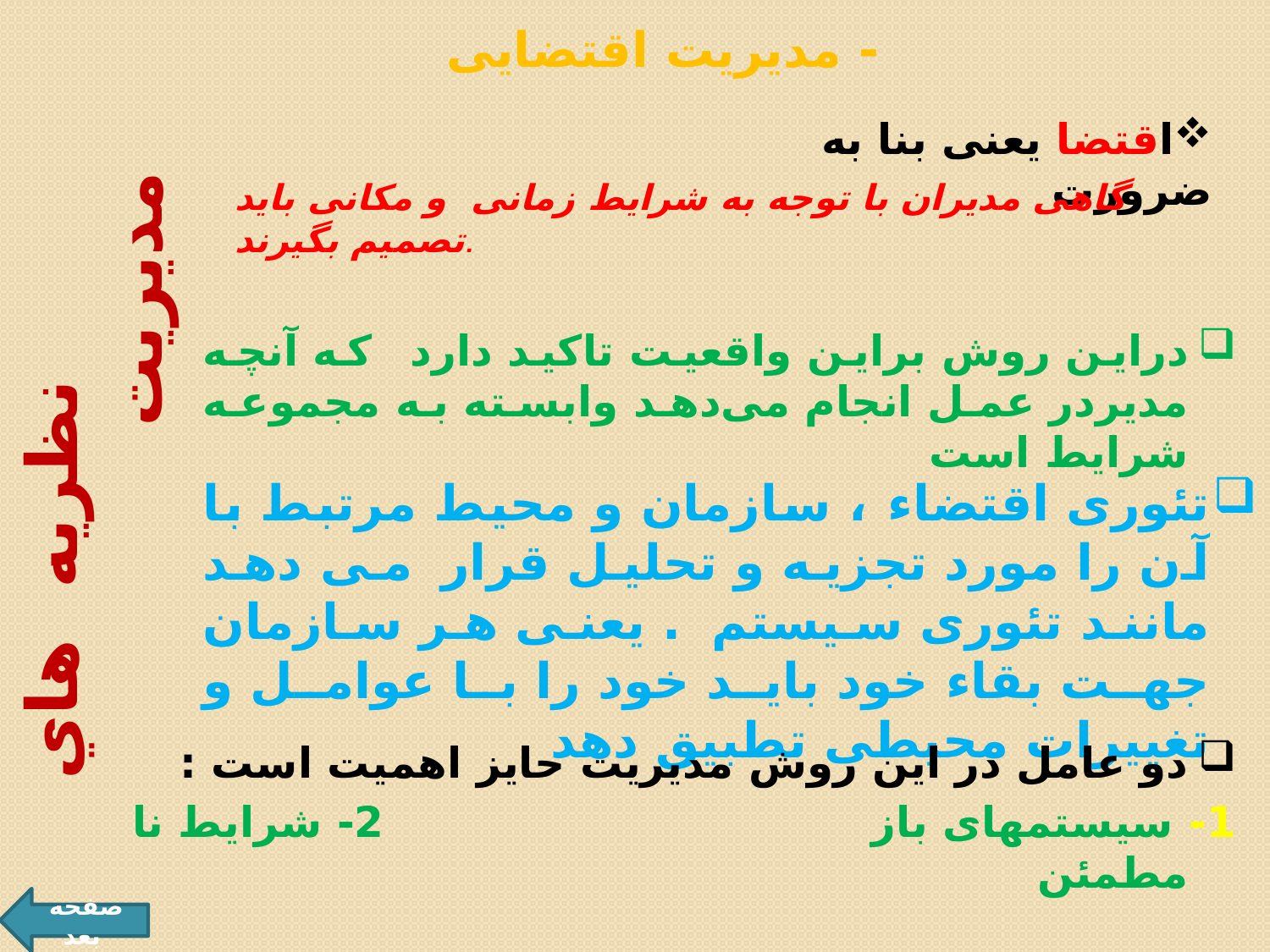

# - مدیریت اقتضایی
اقتضا یعنی بنا به ضرورت
گاهی مدیران با توجه به شرایط زمانی  و مکانی باید تصمیم بگیرند.
دراین روش براین واقعیت تاكید دارد  كه آنچه مدیردر عمل انجام می‌دهد وابسته به مجموعه شرایط است
    نظريه هاي مديريت
تئوری اقتضاء ، سازمان و محیط مرتبط با آن را مورد تجزیه و تحلیل قرار می دهد مانند تئوری سیستم . یعنی هر سازمان جهت بقاء خود باید خود را با عوامل و تغییرات محیطی تطبیق دهد
دو عامل در این روش مدیریت حایز اهمیت است :
1- سیستمهای باز                                 2- شرایط نا مطمئن

صفحه  بعد